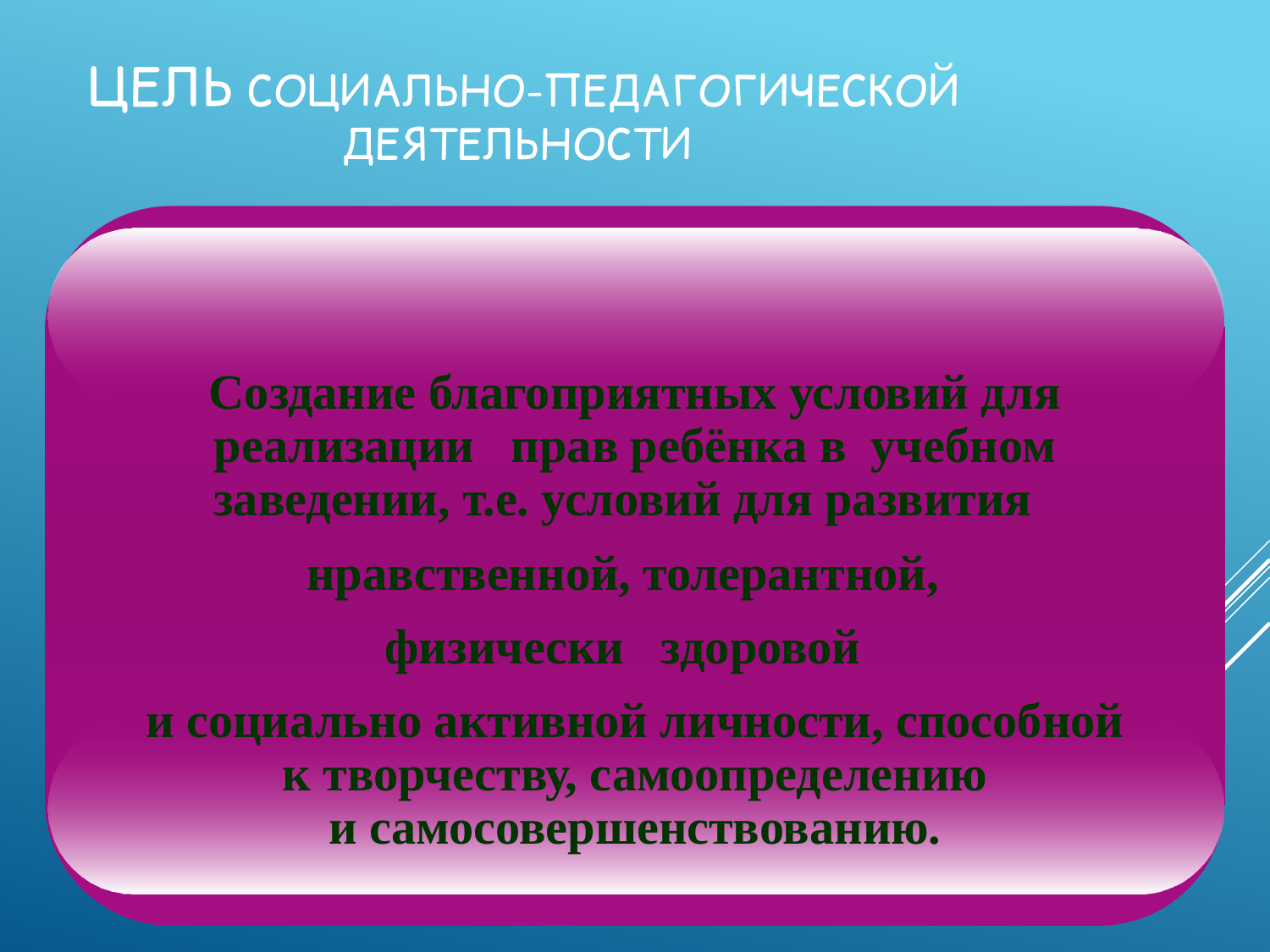

# Цель социально-педагогической деятельности

Создание благоприятных условий для реализации   прав ребёнка в  учебном заведении, т.е. условий для развития
нравственной, толерантной,
физически   здоровой
и социально активной личности, способной
к творчеству, самоопределению
и самосовершенствованию.